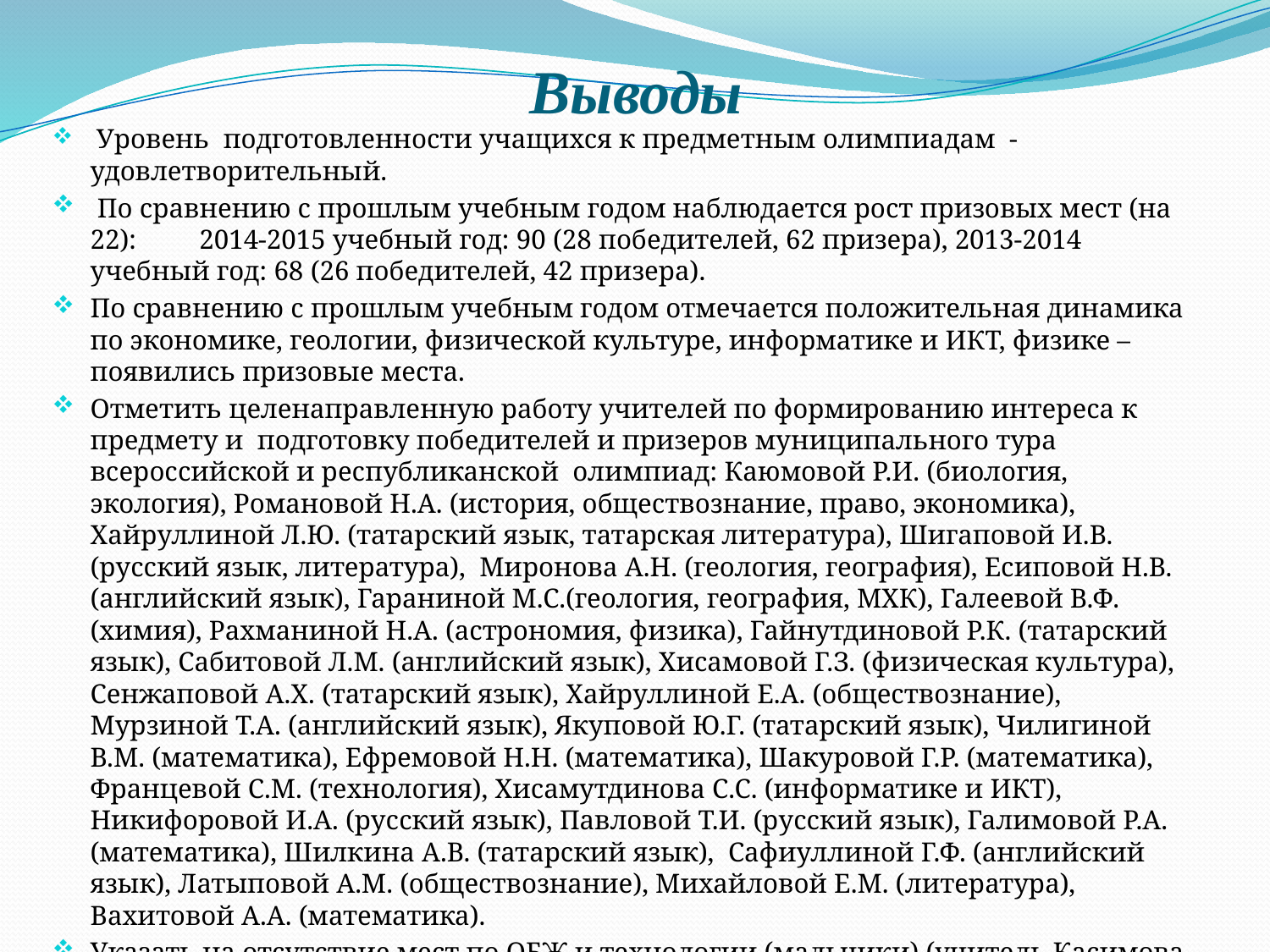

# Выводы
 Уровень  подготовленности учащихся к предметным олимпиадам  - удовлетворительный.
 По сравнению с прошлым учебным годом наблюдается рост призовых мест (на 22):         2014-2015 учебный год: 90 (28 победителей, 62 призера), 2013-2014 учебный год: 68 (26 победителей, 42 призера).
По сравнению с прошлым учебным годом отмечается положительная динамика по экономике, геологии, физической культуре, информатике и ИКТ, физике – появились призовые места.
Отметить целенаправленную работу учителей по формированию интереса к предмету и  подготовку победителей и призеров муниципального тура всероссийской и республиканской  олимпиад: Каюмовой Р.И. (биология, экология), Романовой Н.А. (история, обществознание, право, экономика), Хайруллиной Л.Ю. (татарский язык, татарская литература), Шигаповой И.В.(русский язык, литература),  Миронова А.Н. (геология, география), Есиповой Н.В. (английский язык), Гараниной М.С.(геология, география, МХК), Галеевой В.Ф. (химия), Рахманиной Н.А. (астрономия, физика), Гайнутдиновой Р.К. (татарский язык), Сабитовой Л.М. (английский язык), Хисамовой Г.З. (физическая культура), Сенжаповой А.Х. (татарский язык), Хайруллиной Е.А. (обществознание), Мурзиной Т.А. (английский язык), Якуповой Ю.Г. (татарский язык), Чилигиной В.М. (математика), Ефремовой Н.Н. (математика), Шакуровой Г.Р. (математика), Францевой С.М. (технология), Хисамутдинова С.С. (информатике и ИКТ), Никифоровой И.А. (русский язык), Павловой Т.И. (русский язык), Галимовой Р.А. (математика), Шилкина А.В. (татарский язык),  Сафиуллиной Г.Ф. (английский язык), Латыповой А.М. (обществознание), Михайловой Е.М. (литература), Вахитовой А.А. (математика).
Указать на отсутствие мест по ОБЖ и технологии (мальчики) (учитель Касимова В.Т.).